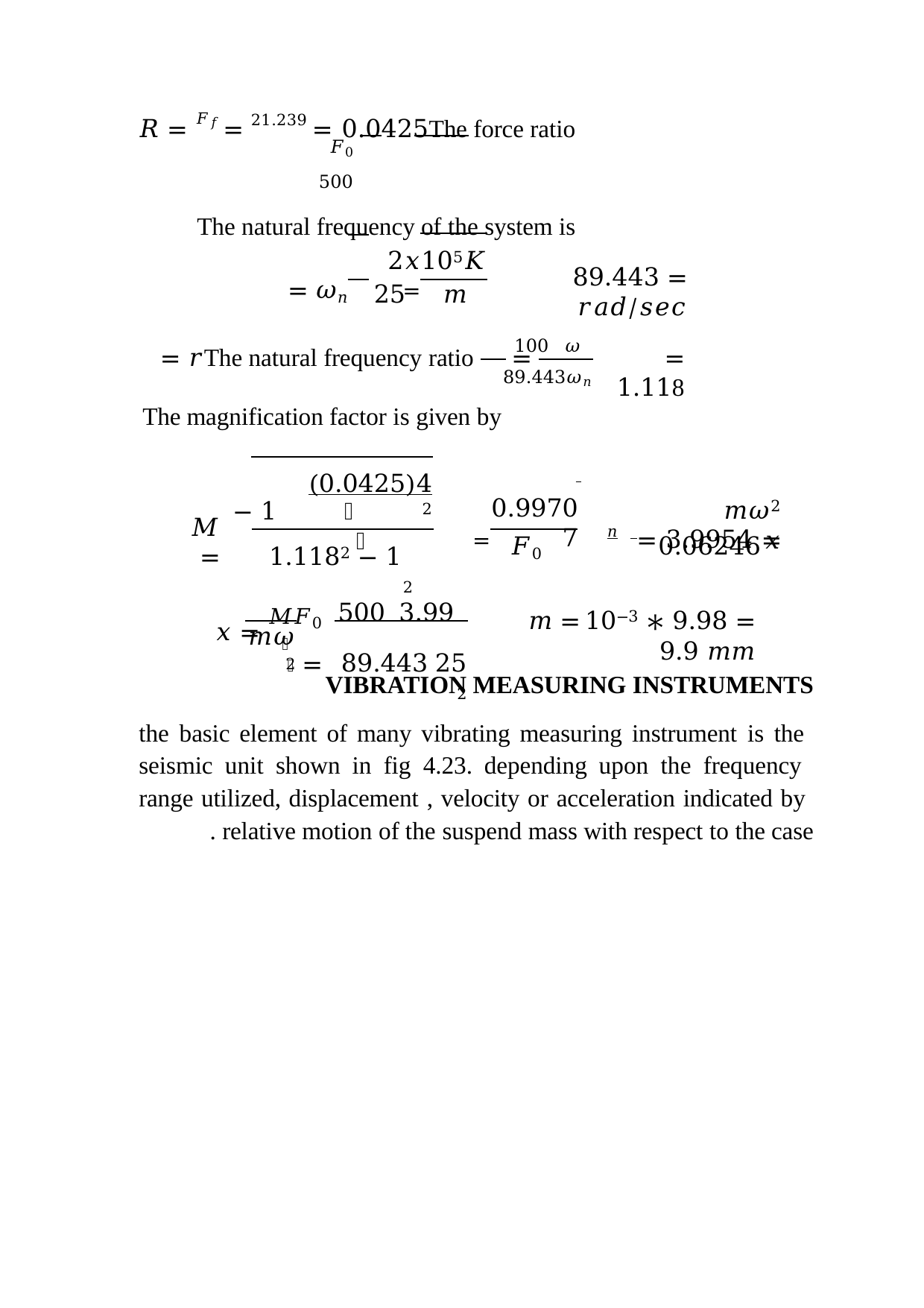

The force ratio	𝑅 = 𝐹𝑓 = 21.239 = 0.0425
𝐹0	500
The natural frequency of the system is

𝐾	2𝑥105
=
𝜔𝑛 =
= 89.443 𝑟𝑎𝑑/𝑠𝑒𝑐
𝑚	25

𝜔	100
The natural frequency ratio	𝑟 =
=
= 1.118

𝜔𝑛	89.443
The magnification factor is given by

4(0.0425) 2
 1 −

0.99707
𝑚𝜔2 𝑥
𝜋
=
𝑀 =
= 3.9954 = 	𝑛
 1 − 1.1182 2
0.06246	𝐹0

3.99 500
25 89.443 2
𝑥 = 𝑀𝐹0 =
= 9.98 ∗ 10−3 𝑚 = 9.9 𝑚𝑚
𝑚𝜔2

𝑛
VIBRATION MEASURING INSTRUMENTS
the basic element of many vibrating measuring instrument is the  seismic unit shown in fig 4.23. depending upon the frequency  range utilized, displacement , velocity or acceleration indicated by  relative motion of the suspend mass with respect to the case .